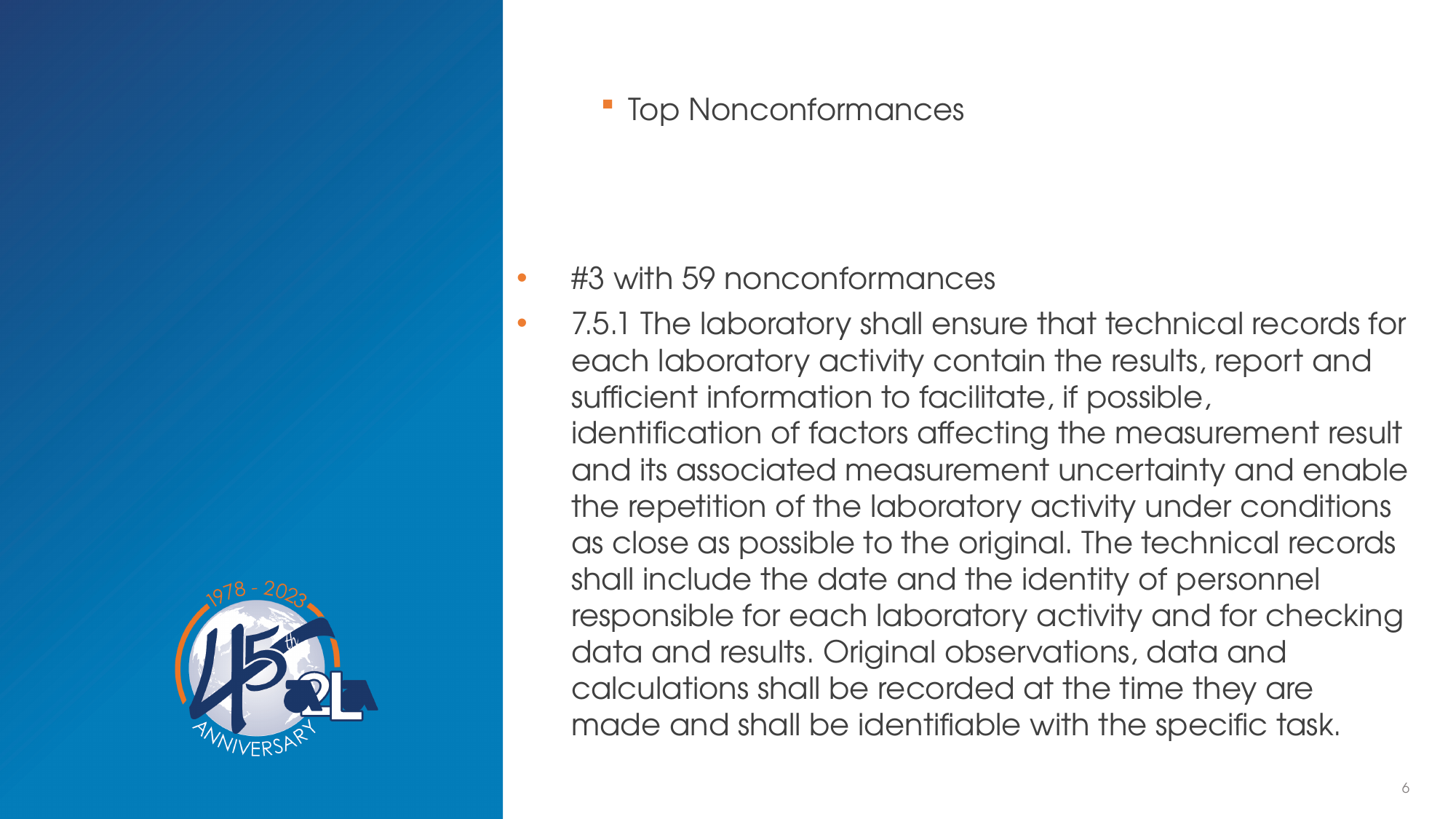

Top Nonconformances
#3 with 59 nonconformances
7.5.1 The laboratory shall ensure that technical records for each laboratory activity contain the results, report and sufficient information to facilitate, if possible, identification of factors affecting the measurement result and its associated measurement uncertainty and enable the repetition of the laboratory activity under conditions as close as possible to the original. The technical records shall include the date and the identity of personnel responsible for each laboratory activity and for checking data and results. Original observations, data and calculations shall be recorded at the time they are made and shall be identifiable with the specific task.
6